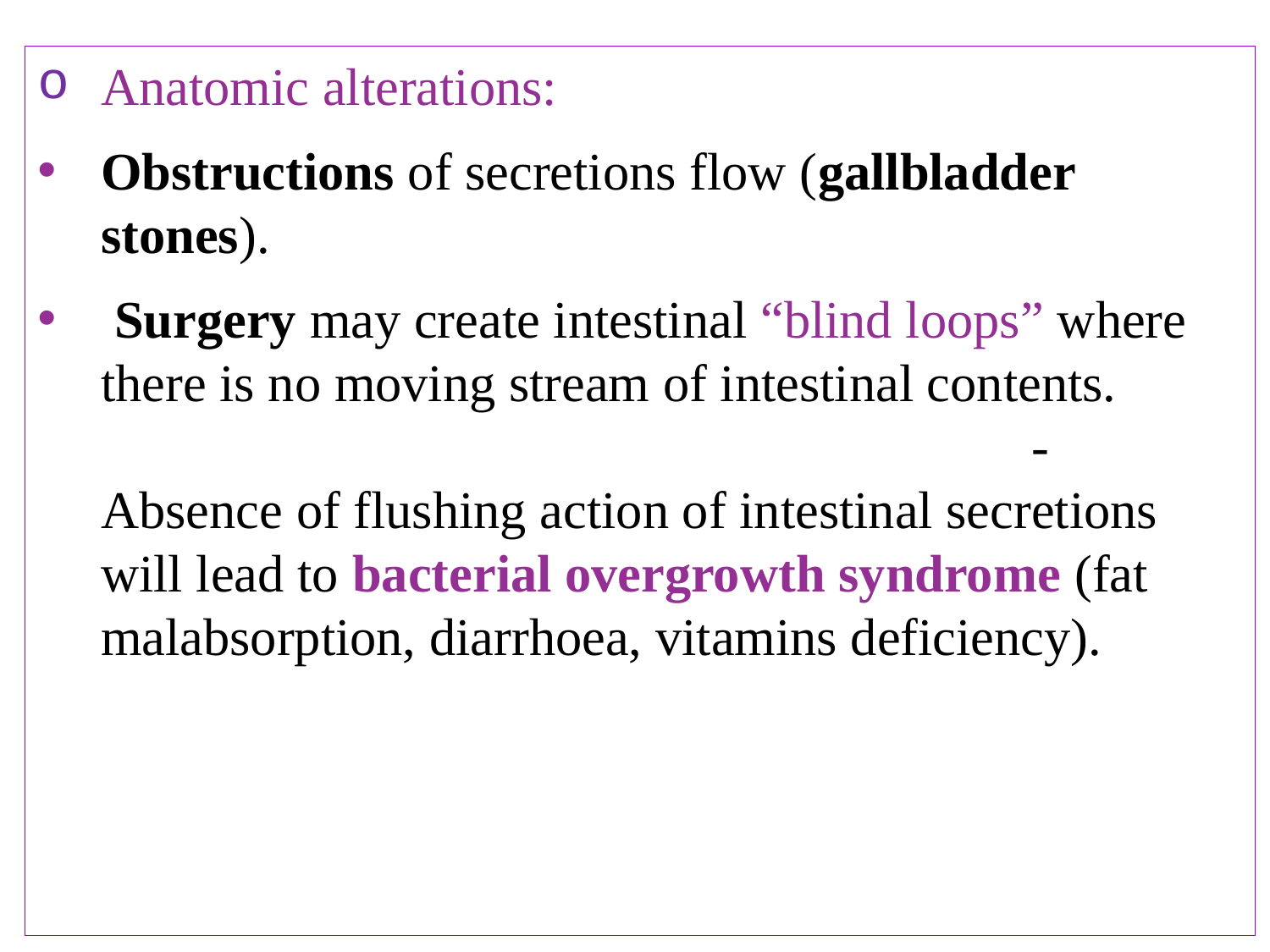

# N
Anatomic alterations:
Obstructions of secretions flow (gallbladder stones).
 Surgery may create intestinal “blind loops” where there is no moving stream of intestinal contents.                                                                                - Absence of flushing action of intestinal secretions will lead to bacterial overgrowth syndrome (fat malabsorption, diarrhoea, vitamins deficiency).